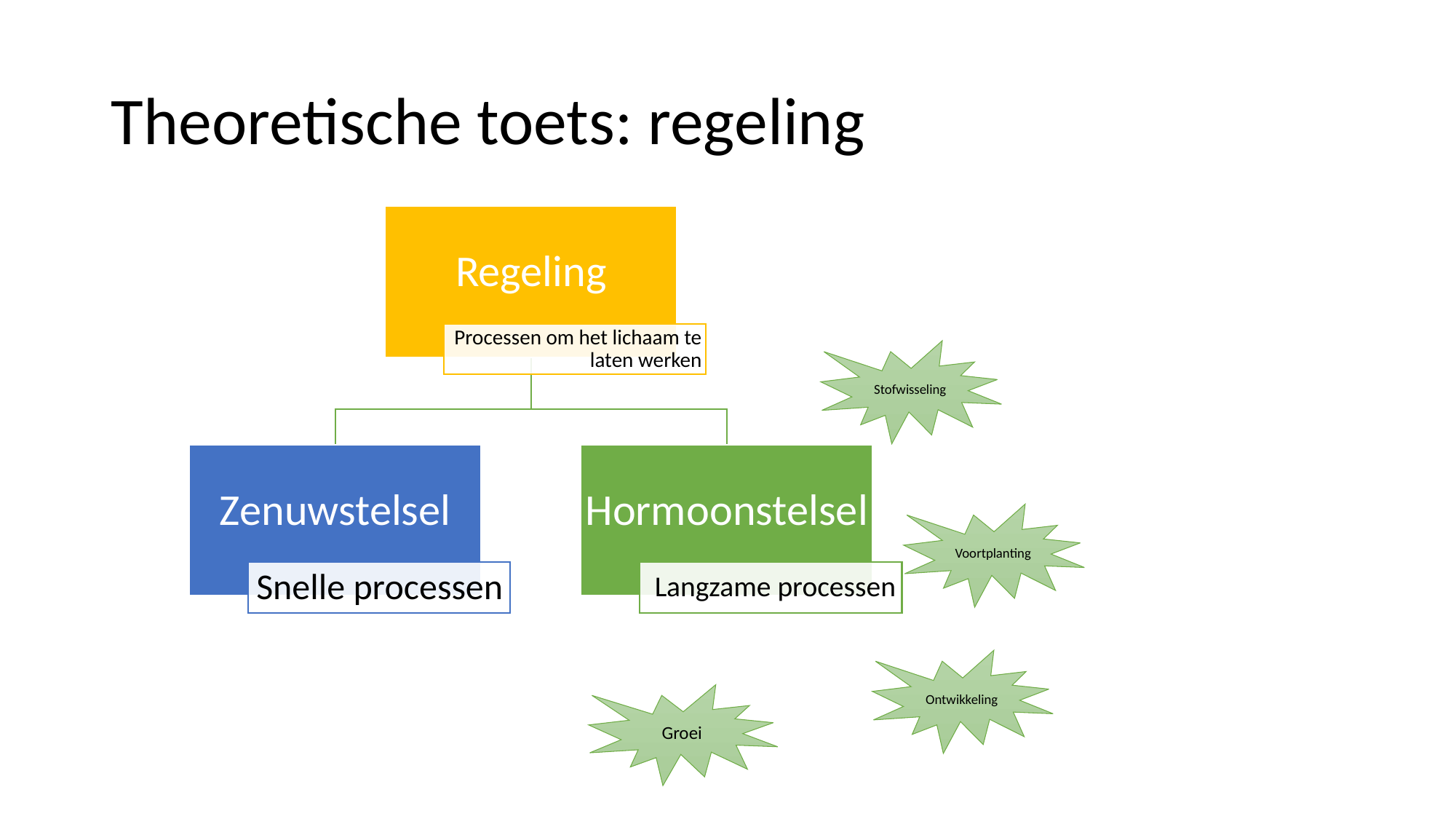

# Theoretische toets: regeling
Regeling
Processen om het lichaam te laten werken
Zenuwstelsel
Snelle processen
Hormoonstelsel
Langzame processen

Stofwisseling
Voortplanting
Ontwikkeling
Groei